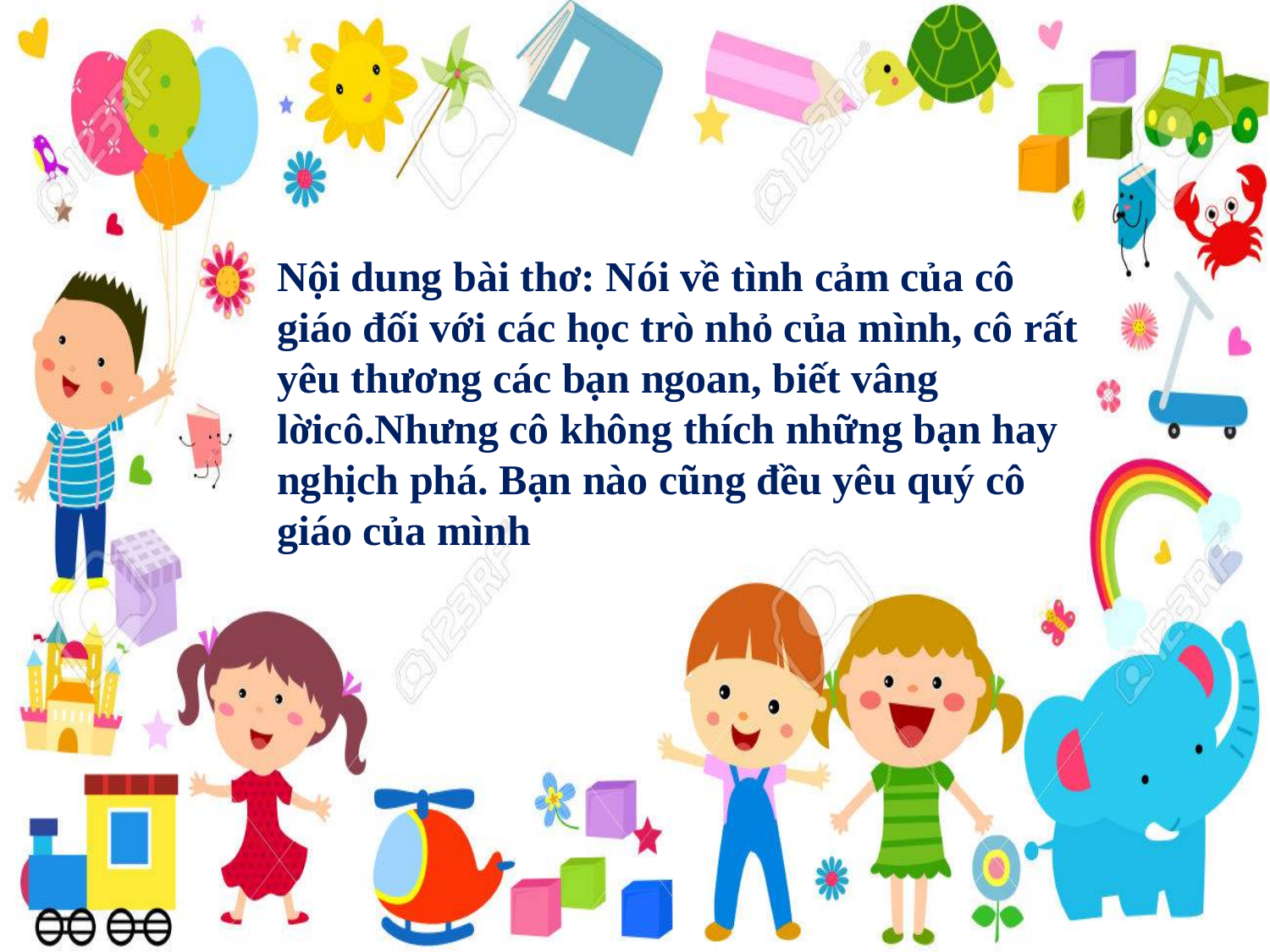

Nội dung bài thơ: Nói về tình cảm của cô giáo đối với các học trò nhỏ của mình, cô rất yêu thương các bạn ngoan, biết vâng lờicô.Nhưng cô không thích những bạn hay nghịch phá. Bạn nào cũng đều yêu quý cô giáo của mình